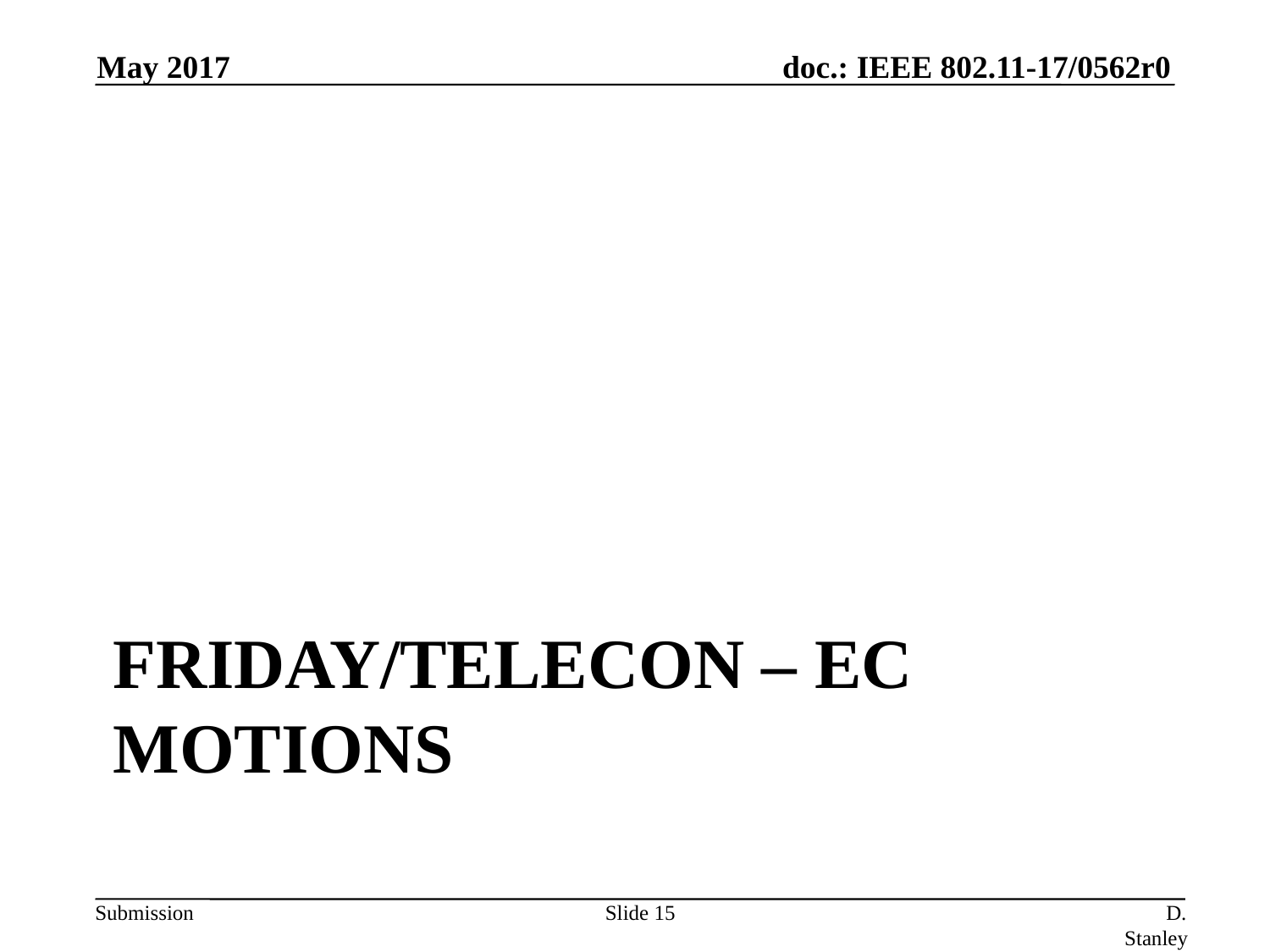

May 2017

# Friday/Telecon – EC Motions
Slide 15
D. Stanley, HP Enterprise